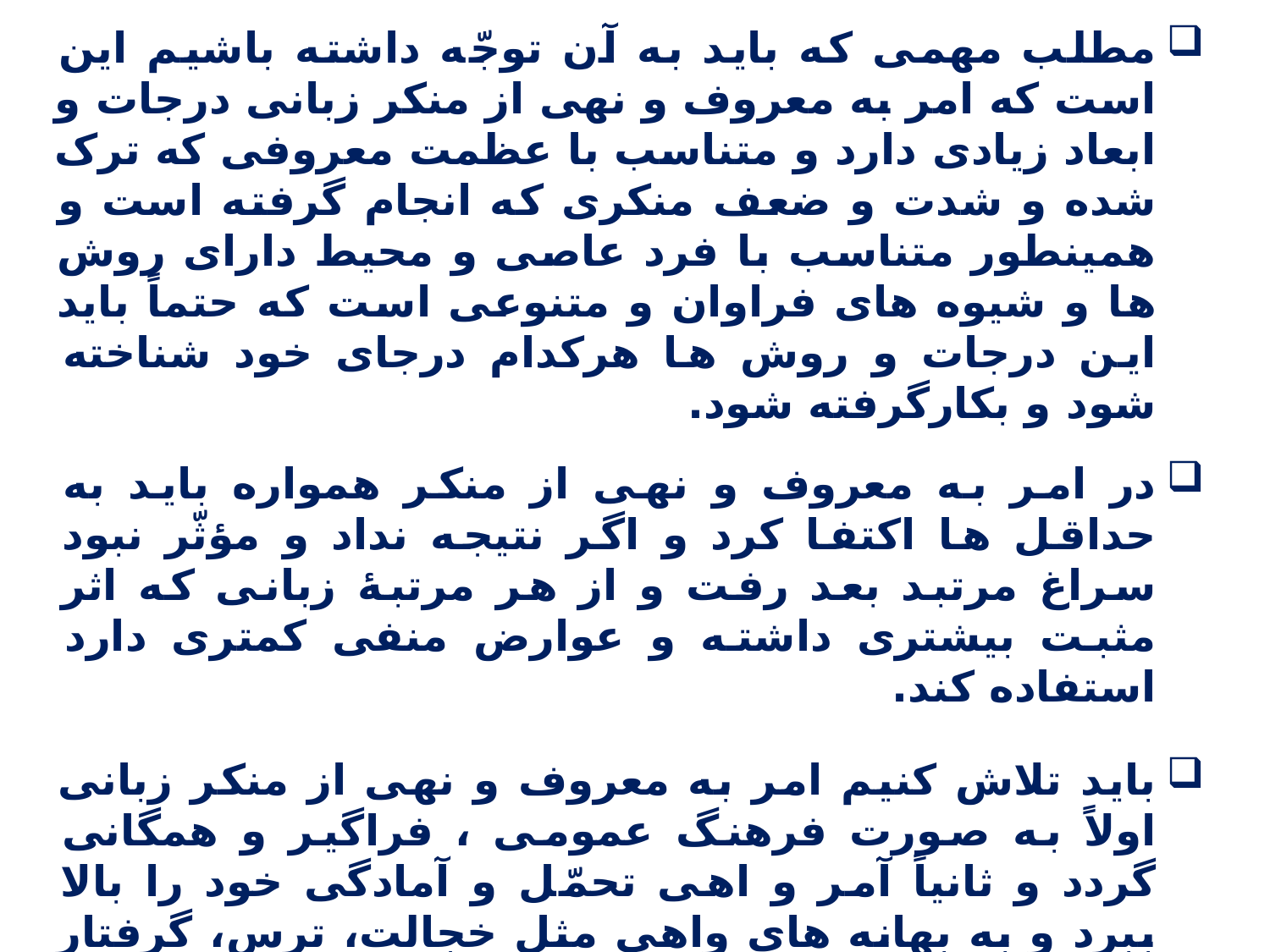

چند مسئله در رابطه با امر و نهی زبانی

مطلب مهمی که باید به آن توجّه داشته باشیم این است که امر به معروف و نهی از منکر زبانی درجات و ابعاد زیادی دارد و متناسب با عظمت معروفی که ترک شده و شدت و ضعف منکری که انجام گرفته است و همینطور متناسب با فرد عاصی و محیط دارای روش ها و شیوه های فراوان و متنوعی است که حتماً باید این درجات و روش ها هرکدام درجای خود شناخته شود و بکارگرفته شود.

در امر به معروف و نهی از منکر همواره باید به حداقل ها اکتفا کرد و اگر نتیجه نداد و مؤثّر نبود سراغ مرتبد بعد رفت و از هر مرتبۀ زبانی که اثر مثبت بیشتری داشته و عوارض منفی کمتری دارد استفاده کند.

باید تلاش کنیم امر به معروف و نهی از منکر زبانی اولاً به صورت فرهنگ عمومی ، فراگیر و همگانی گردد و ثانیاً آمر و اهی تحمّل و آمادگی خود را بالا ببرد و به بهانه های واهی مثل خجالت، ترس، گرفتار ضعف نفس نگردد و از اینکه ممکن است برای خدا با او برخورد نامناسبی هم بشود خسته و مأیوس نگردد.